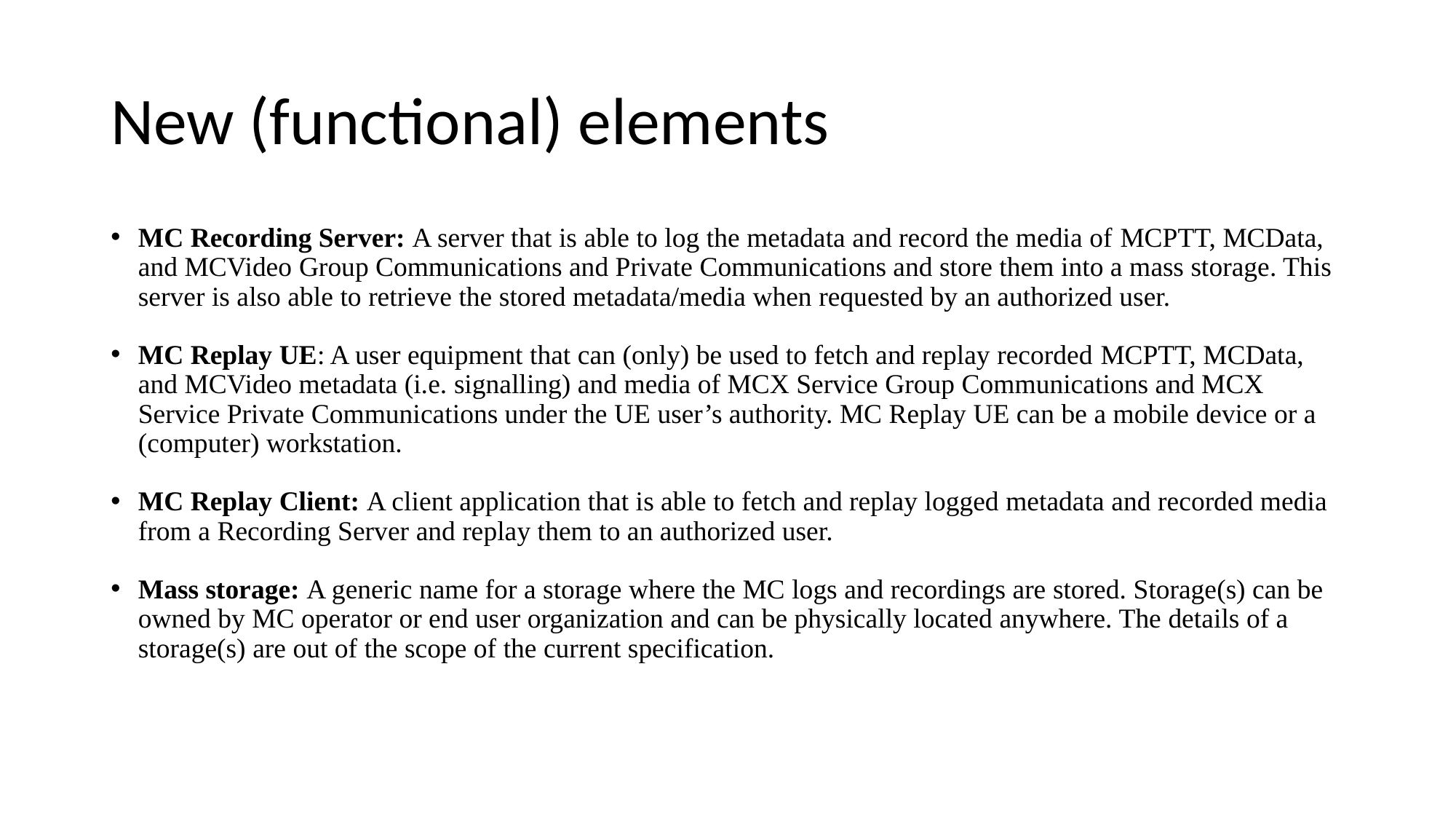

# New (functional) elements
MC Recording Server: A server that is able to log the metadata and record the media of MCPTT, MCData, and MCVideo Group Communications and Private Communications and store them into a mass storage. This server is also able to retrieve the stored metadata/media when requested by an authorized user.
MC Replay UE: A user equipment that can (only) be used to fetch and replay recorded MCPTT, MCData, and MCVideo metadata (i.e. signalling) and media of MCX Service Group Communications and MCX Service Private Communications under the UE user’s authority. MC Replay UE can be a mobile device or a (computer) workstation.
MC Replay Client: A client application that is able to fetch and replay logged metadata and recorded media from a Recording Server and replay them to an authorized user.
Mass storage: A generic name for a storage where the MC logs and recordings are stored. Storage(s) can be owned by MC operator or end user organization and can be physically located anywhere. The details of a storage(s) are out of the scope of the current specification.